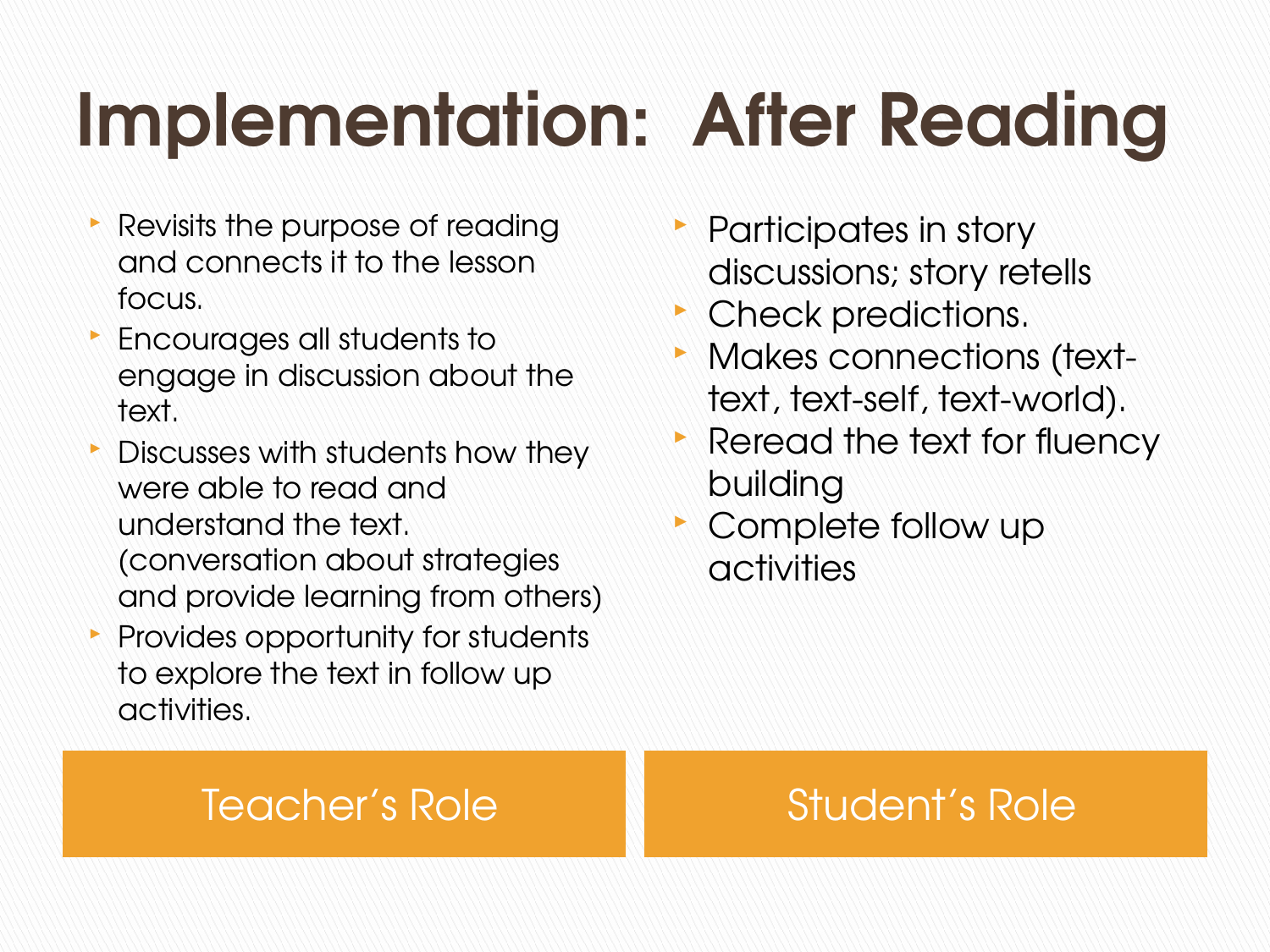

# Implementation:  After Reading
Revisits the purpose of reading and connects it to the lesson focus.
Encourages all students to engage in discussion about the text.
Discusses with students how they were able to read and understand the text.  (conversation about strategies and provide learning from others)
Provides opportunity for students to explore the text in follow up activities.
Participates in story discussions; story retells
Check predictions.
Makes connections (text-text, text-self, text-world).
Reread the text for fluency building
Complete follow up activities
Teacher’s Role
Student’s Role